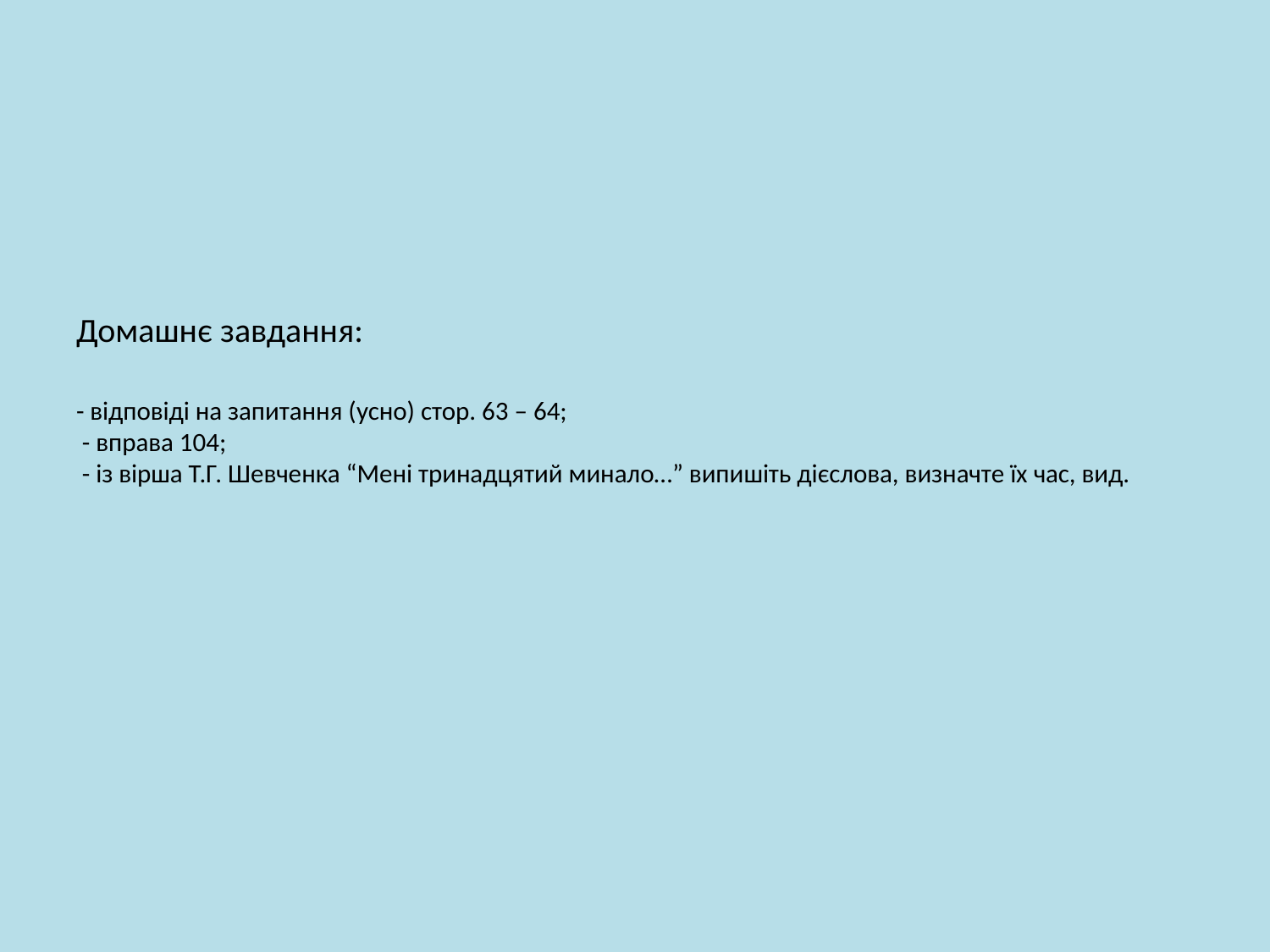

# Домашнє завдання: - відповіді на запитання (усно) стор. 63 – 64; - вправа 104; - із вірша Т.Г. Шевченка “Мені тринадцятий минало…” випишіть дієслова, визначте їх час, вид.